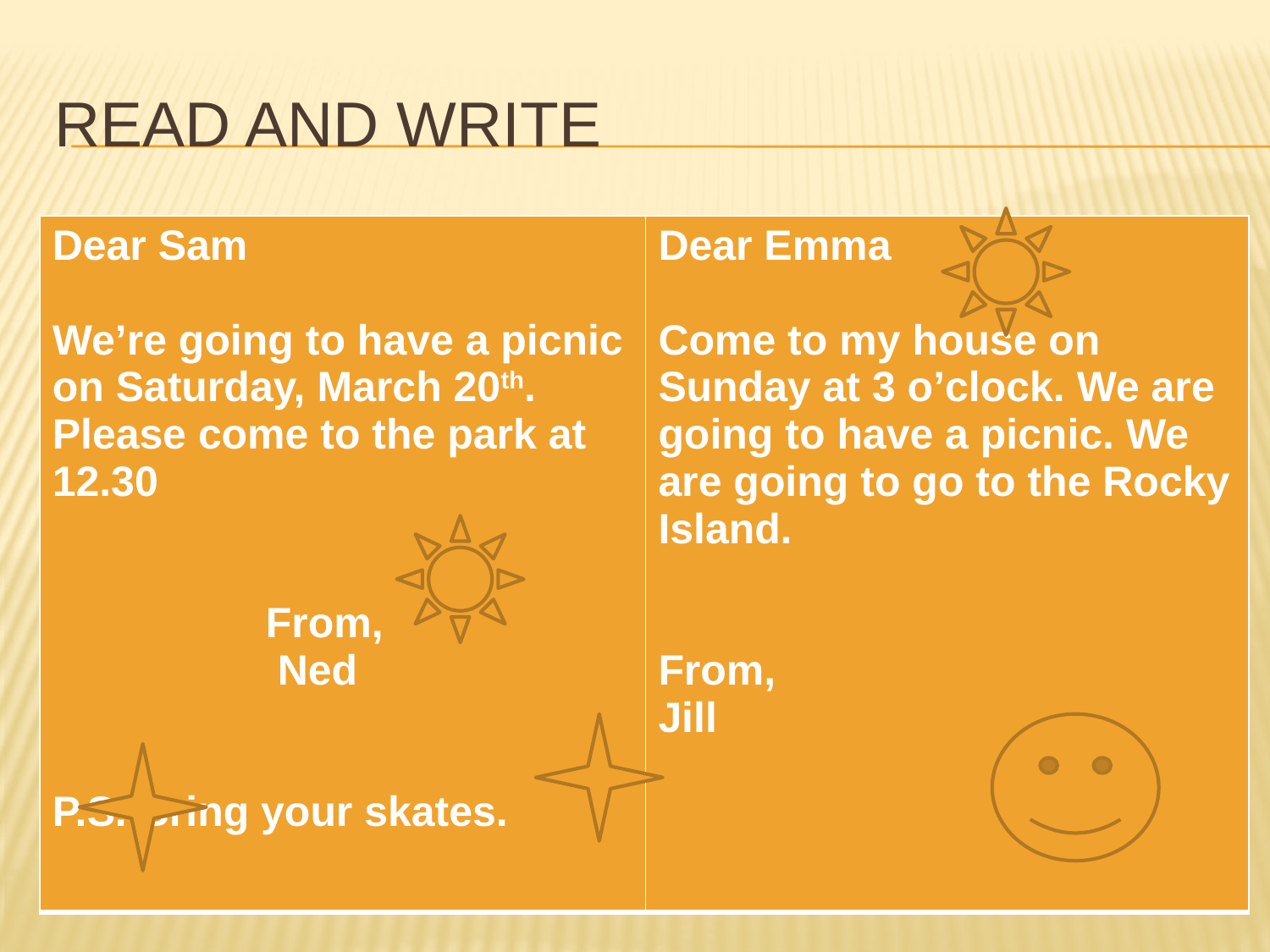

# Read and Write

| Dear Sam We’re going to have a picnic on Saturday, March 20th. Please come to the park at 12.30 From, Ned P.S. Bring your skates. | Dear Emma Come to my house on Sunday at 3 o’clock. We are going to have a picnic. We are going to go to the Rocky Island. From, Jill |
| --- | --- |